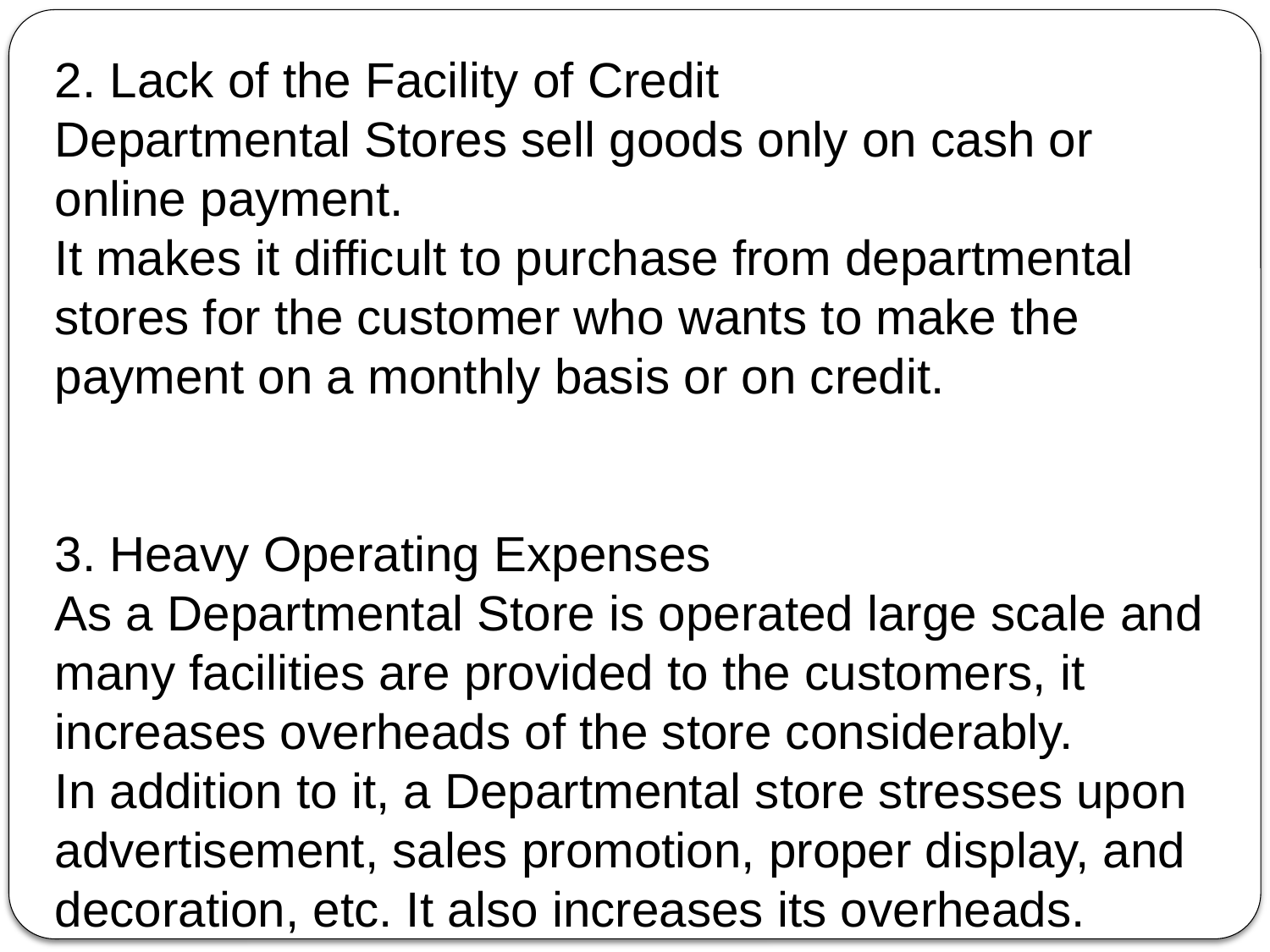

2. Lack of the Facility of Credit
Departmental Stores sell goods only on cash or online payment.
It makes it difficult to purchase from departmental stores for the customer who wants to make the payment on a monthly basis or on credit.

3. Heavy Operating Expenses
As a Departmental Store is operated large scale and many facilities are provided to the customers, it increases overheads of the store considerably.
In addition to it, a Departmental store stresses upon advertisement, sales promotion, proper display, and decoration, etc. It also increases its overheads.